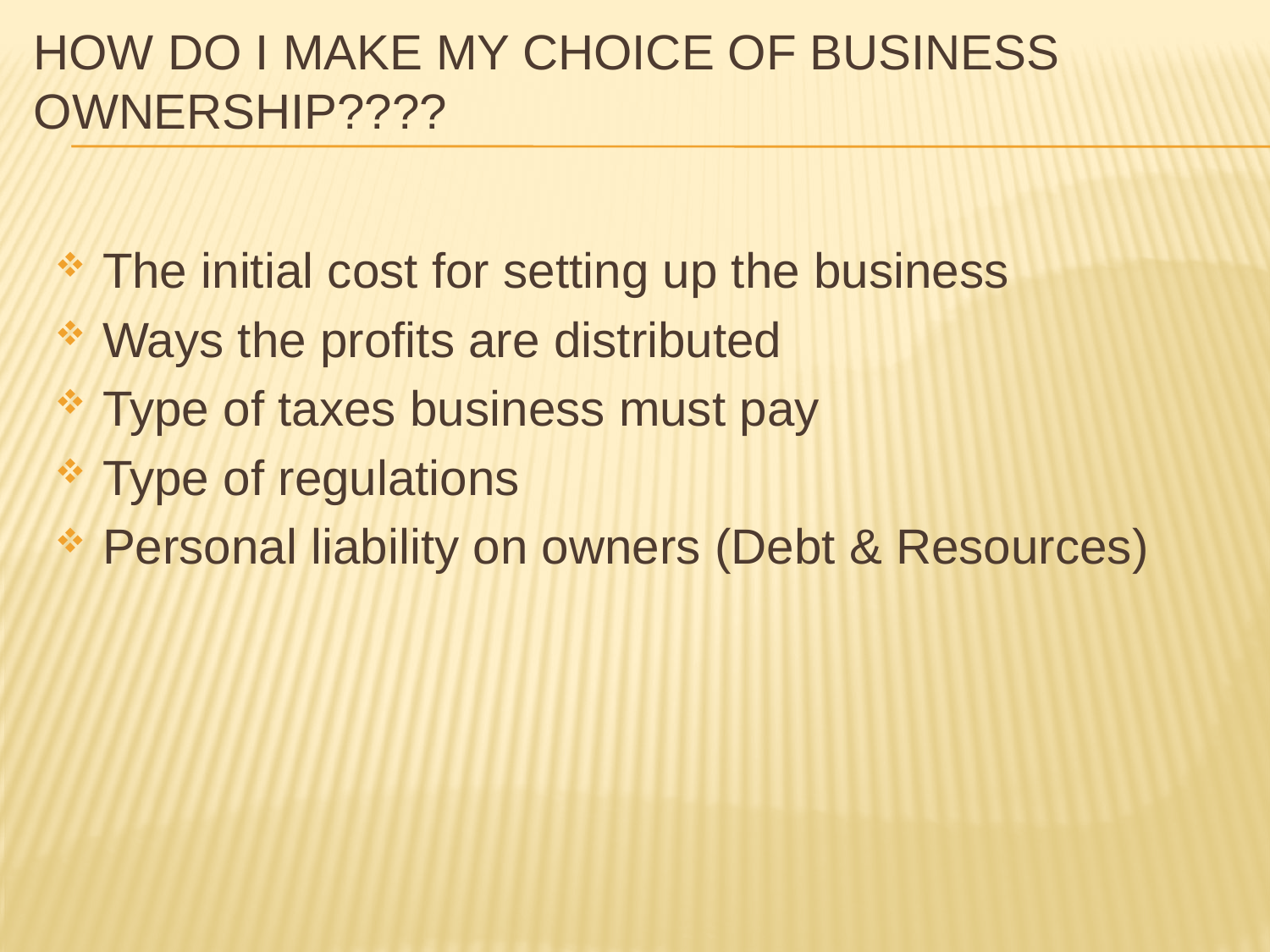

# How do I make my choice of business ownership????
The initial cost for setting up the business
Ways the profits are distributed
Type of taxes business must pay
Type of regulations
Personal liability on owners (Debt & Resources)